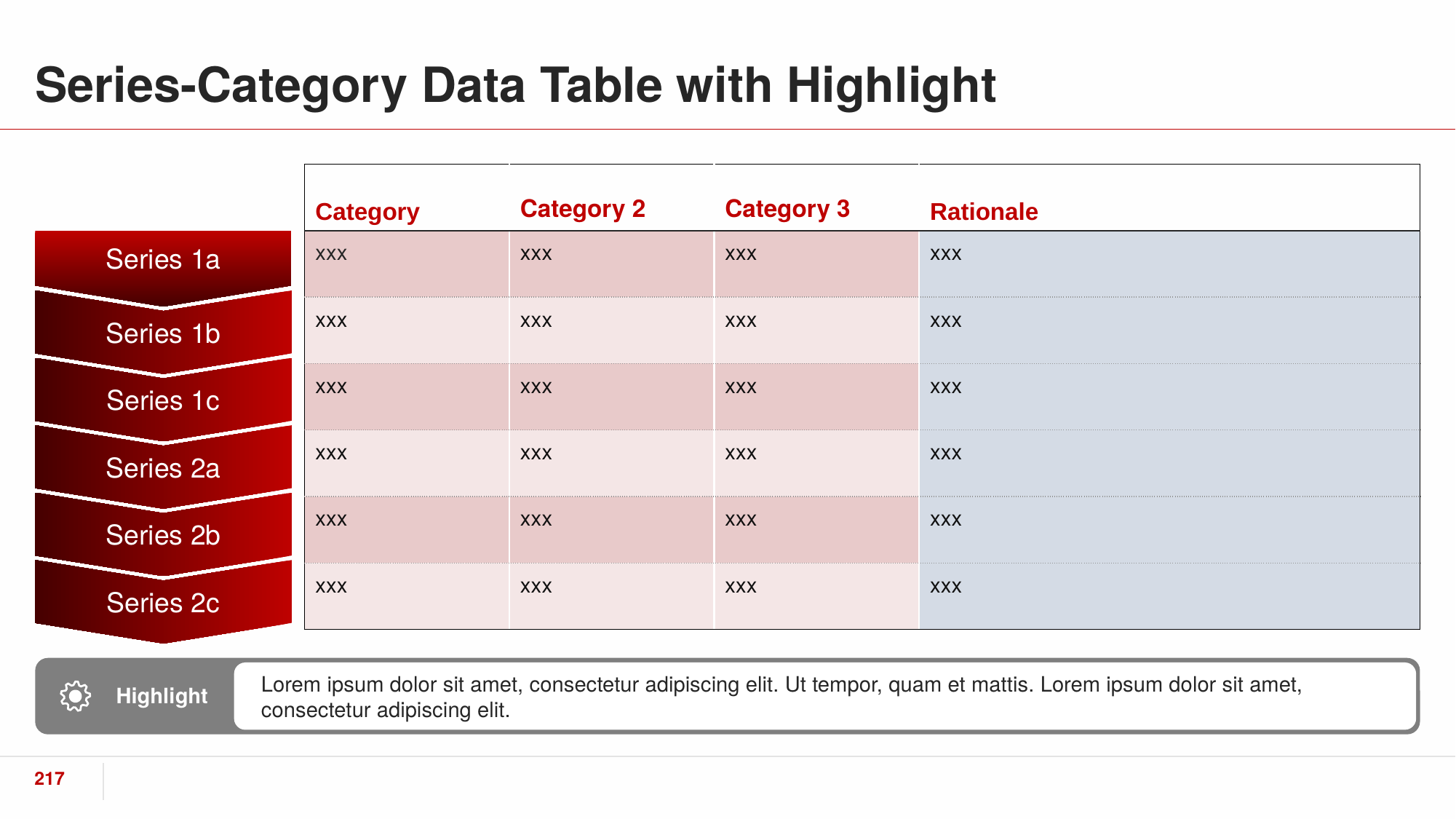

# Series-Category Data Table with Highlight
| Category | Category 2 | Category 3 | Rationale |
| --- | --- | --- | --- |
| xxx | xxx | xxx | xxx |
| xxx | xxx | xxx | xxx |
| xxx | xxx | xxx | xxx |
| xxx | xxx | xxx | xxx |
| xxx | xxx | xxx | xxx |
| xxx | xxx | xxx | xxx |

Series 1a

Series 1b

Series 1c

Series 2a

Series 2b
Series 2c
Highlight

Lorem ipsum dolor sit amet, consectetur adipiscing elit. Ut tempor, quam et mattis. Lorem ipsum dolor sit amet, consectetur adipiscing elit.

217